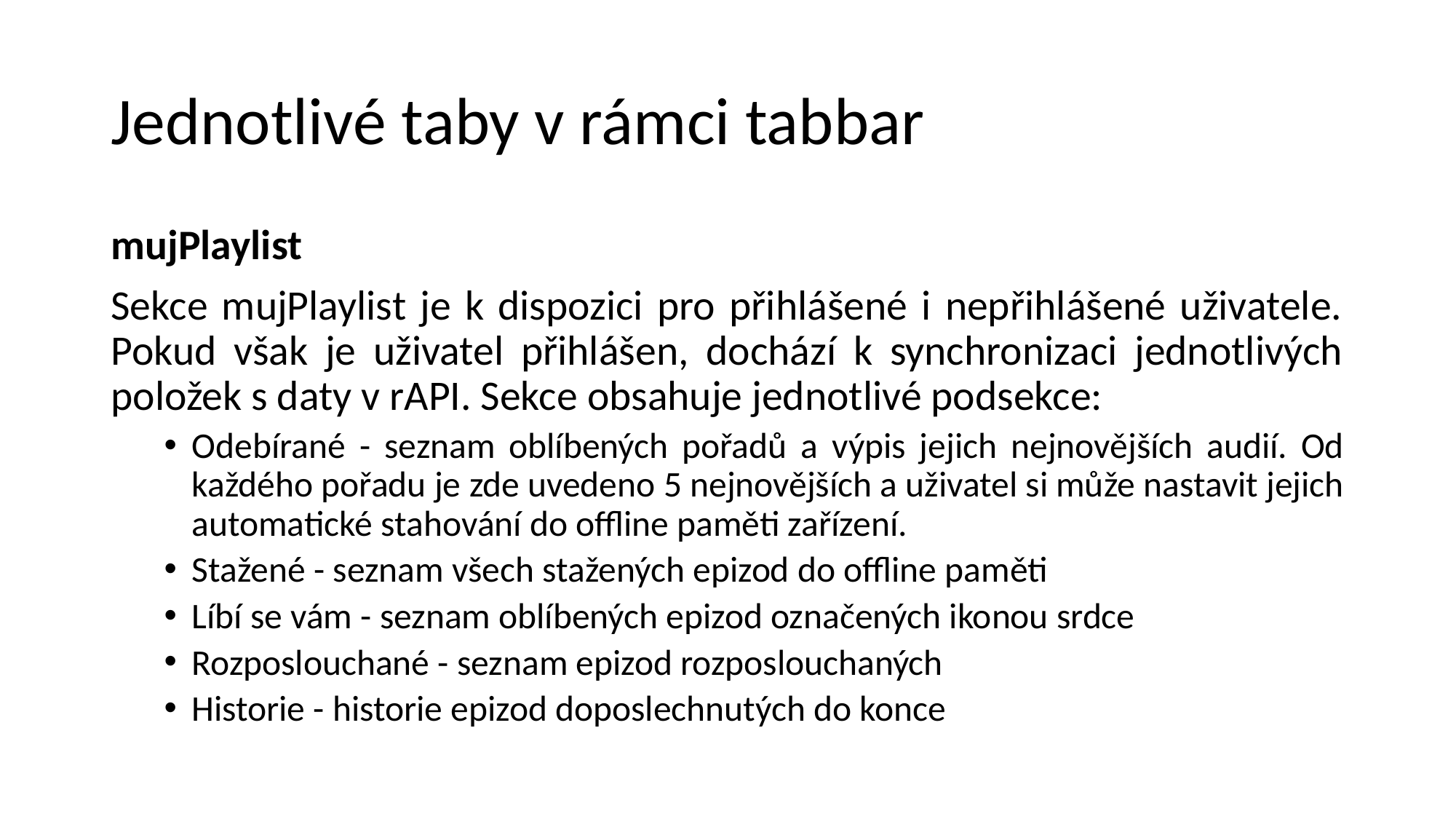

# Jednotlivé taby v rámci tabbar
mujPlaylist
Sekce mujPlaylist je k dispozici pro přihlášené i nepřihlášené uživatele. Pokud však je uživatel přihlášen, dochází k synchronizaci jednotlivých položek s daty v rAPI. Sekce obsahuje jednotlivé podsekce:
Odebírané - seznam oblíbených pořadů a výpis jejich nejnovějších audií. Od každého pořadu je zde uvedeno 5 nejnovějších a uživatel si může nastavit jejich automatické stahování do offline paměti zařízení.
Stažené - seznam všech stažených epizod do offline paměti
Líbí se vám - seznam oblíbených epizod označených ikonou srdce
Rozposlouchané - seznam epizod rozposlouchaných
Historie - historie epizod doposlechnutých do konce